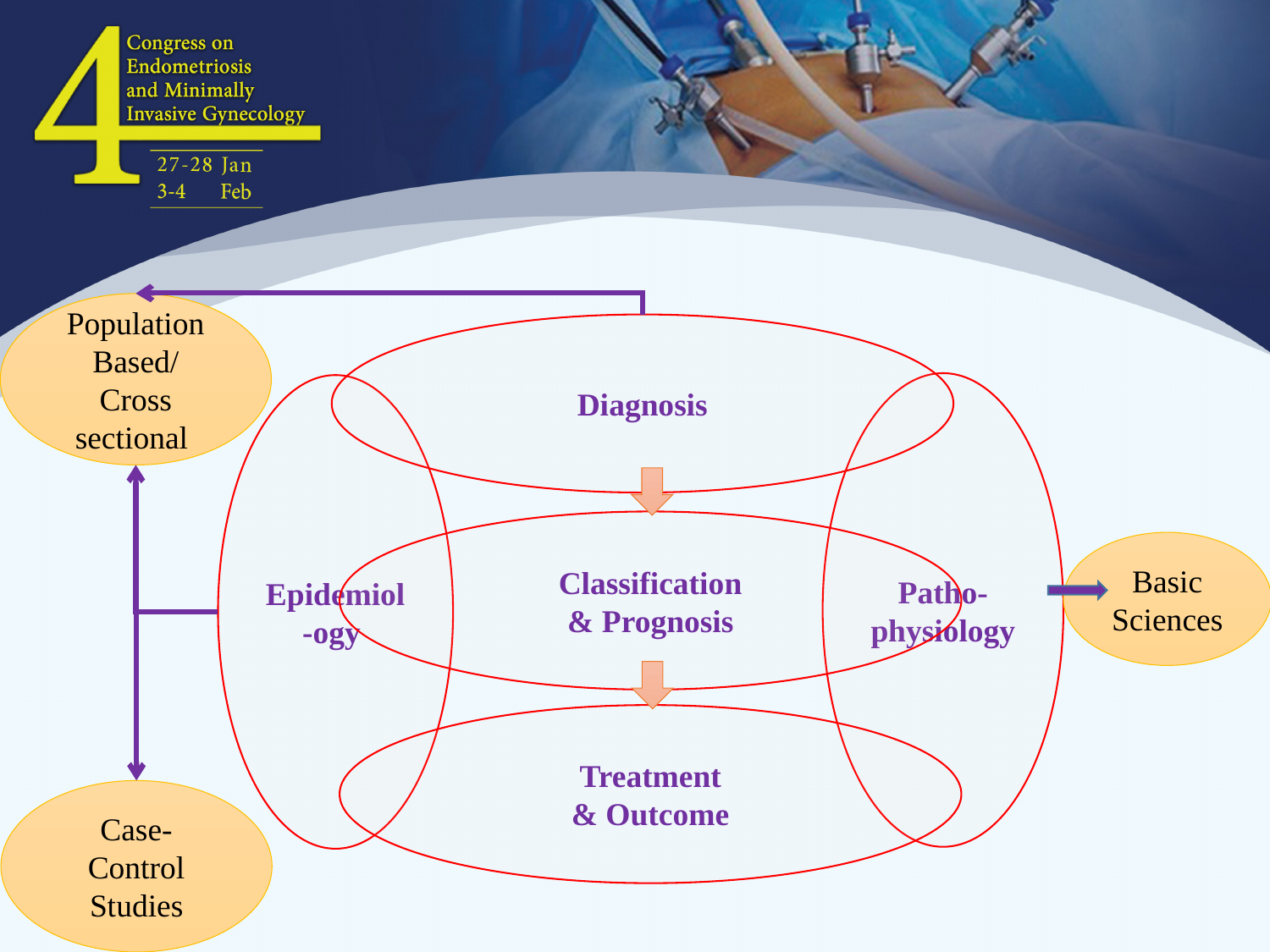

Population Based/ Cross sectional
Diagnosis
Patho-
physiology
Epidemiol-ogy

Classification
& Prognosis
Basic Sciences

Treatment
& Outcome
Case-Control Studies